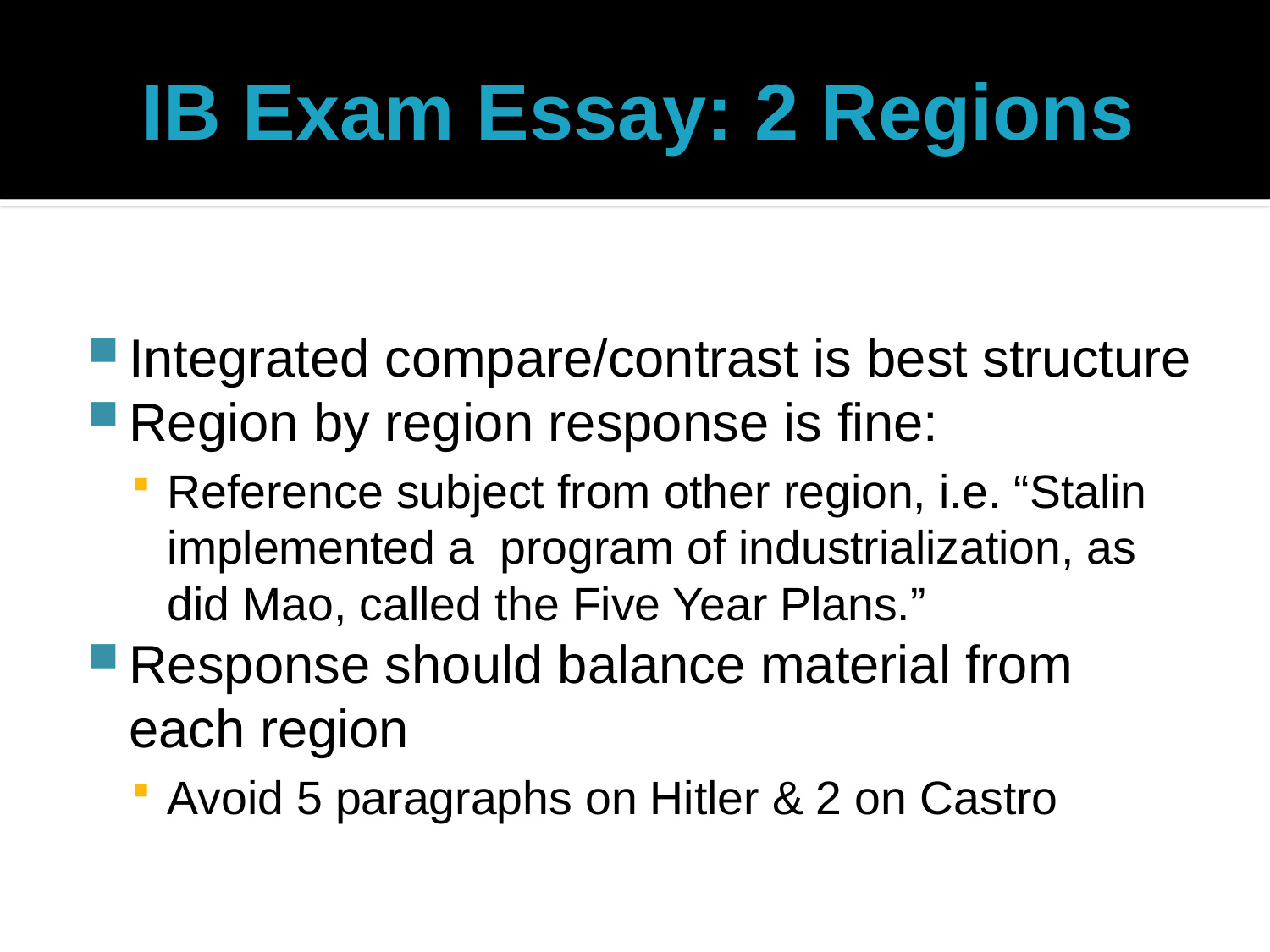

# IB Exam Essay: 2 Regions

Integrated compare/contrast is best structure
Region by region response is fine:
Reference subject from other region, i.e. “Stalin implemented a  program of industrialization, as did Mao, called the Five Year Plans.”
Response should balance material from each region
Avoid 5 paragraphs on Hitler & 2 on Castro